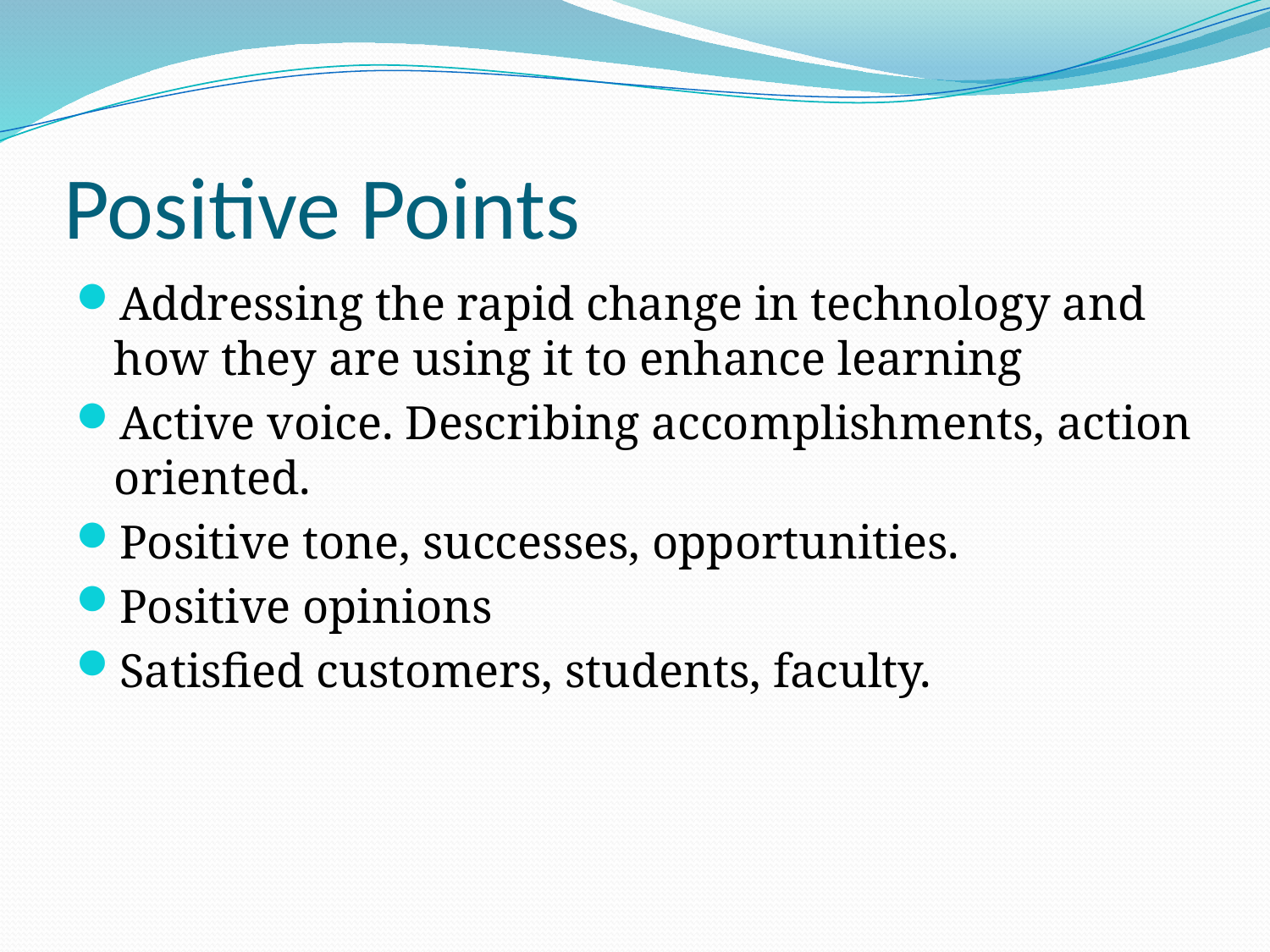

# Positive Points
Addressing the rapid change in technology and how they are using it to enhance learning
Active voice. Describing accomplishments, action oriented.
Positive tone, successes, opportunities.
Positive opinions
Satisfied customers, students, faculty.